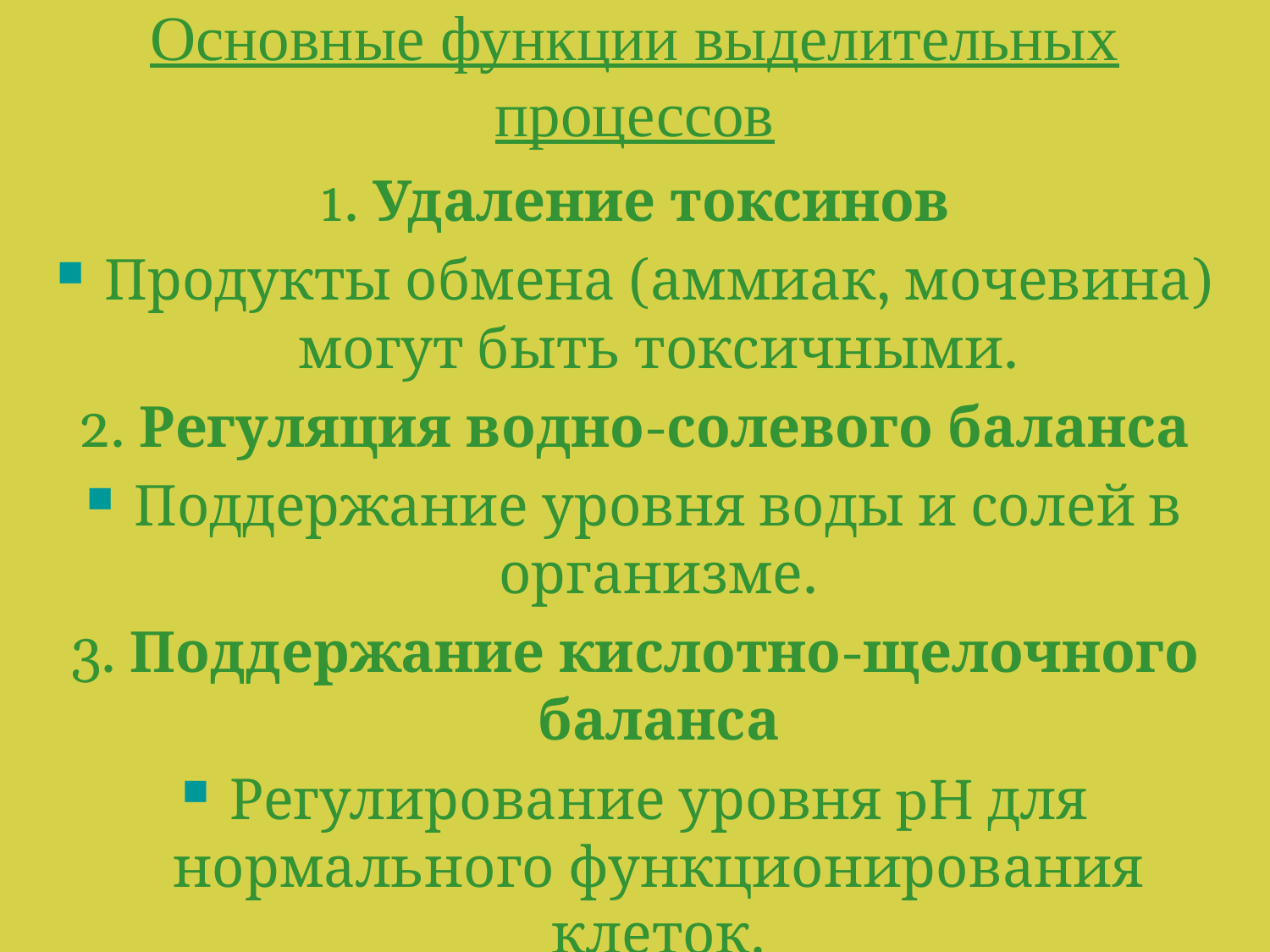

# Основные функции выделительных процессов
1. Удаление токсинов
Продукты обмена (аммиак, мочевина) могут быть токсичными.
2. Регуляция водно-солевого баланса
Поддержание уровня воды и солей в организме.
3. Поддержание кислотно-щелочного баланса
Регулирование уровня pH для нормального функционирования клеток.